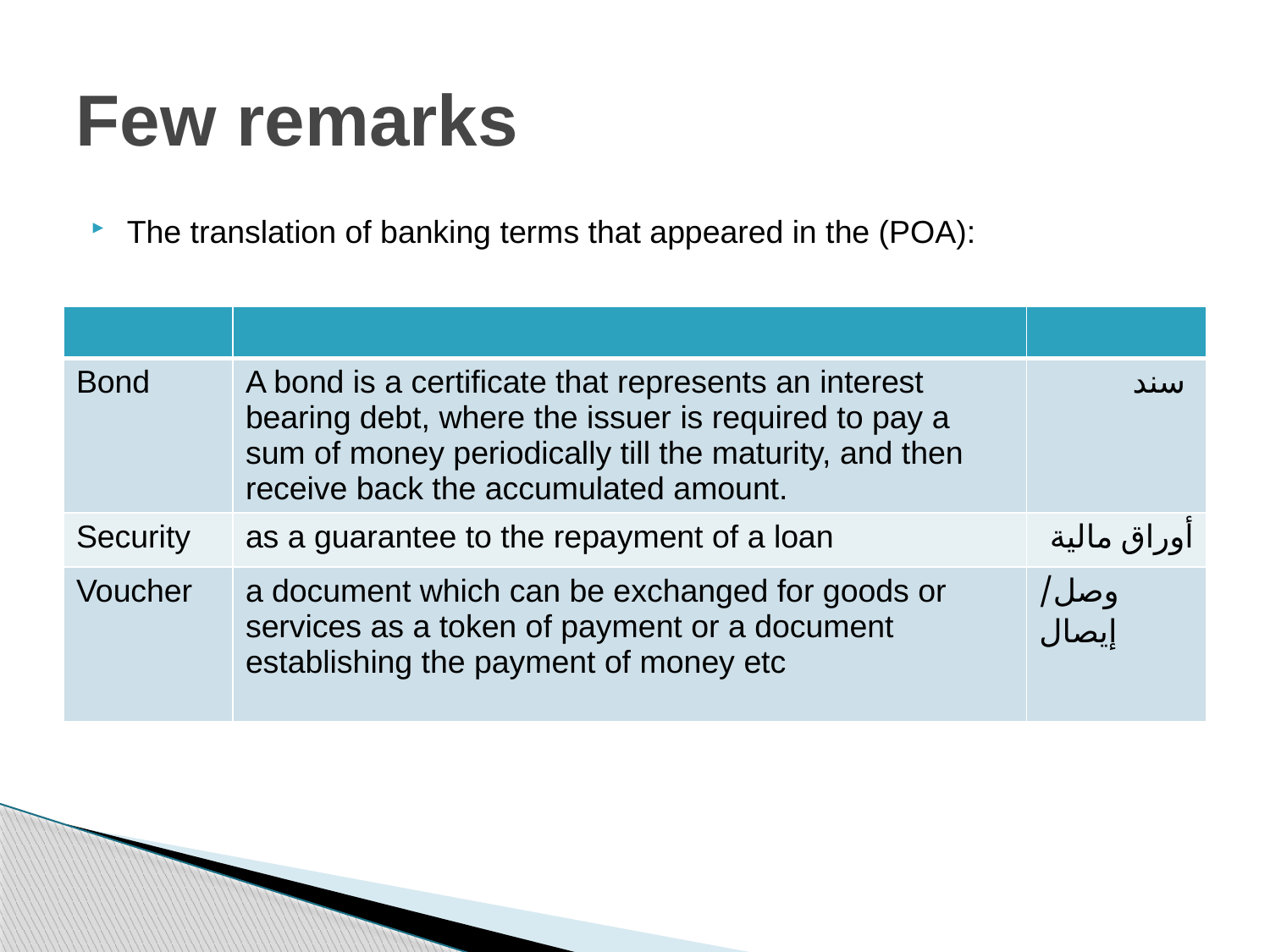

# Few remarks
The translation of banking terms that appeared in the (POA):
|  |  |  |
| --- | --- | --- |
| Bond | A bond is a certificate that represents an interest bearing debt, where the issuer is required to pay a sum of money periodically till the maturity, and then receive back the accumulated amount. | سند |
| Security | as a guarantee to the repayment of a loan | أوراق مالية |
| Voucher | a document which can be exchanged for goods or services as a token of payment or a document establishing the payment of money etc | وصل/ إيصال |